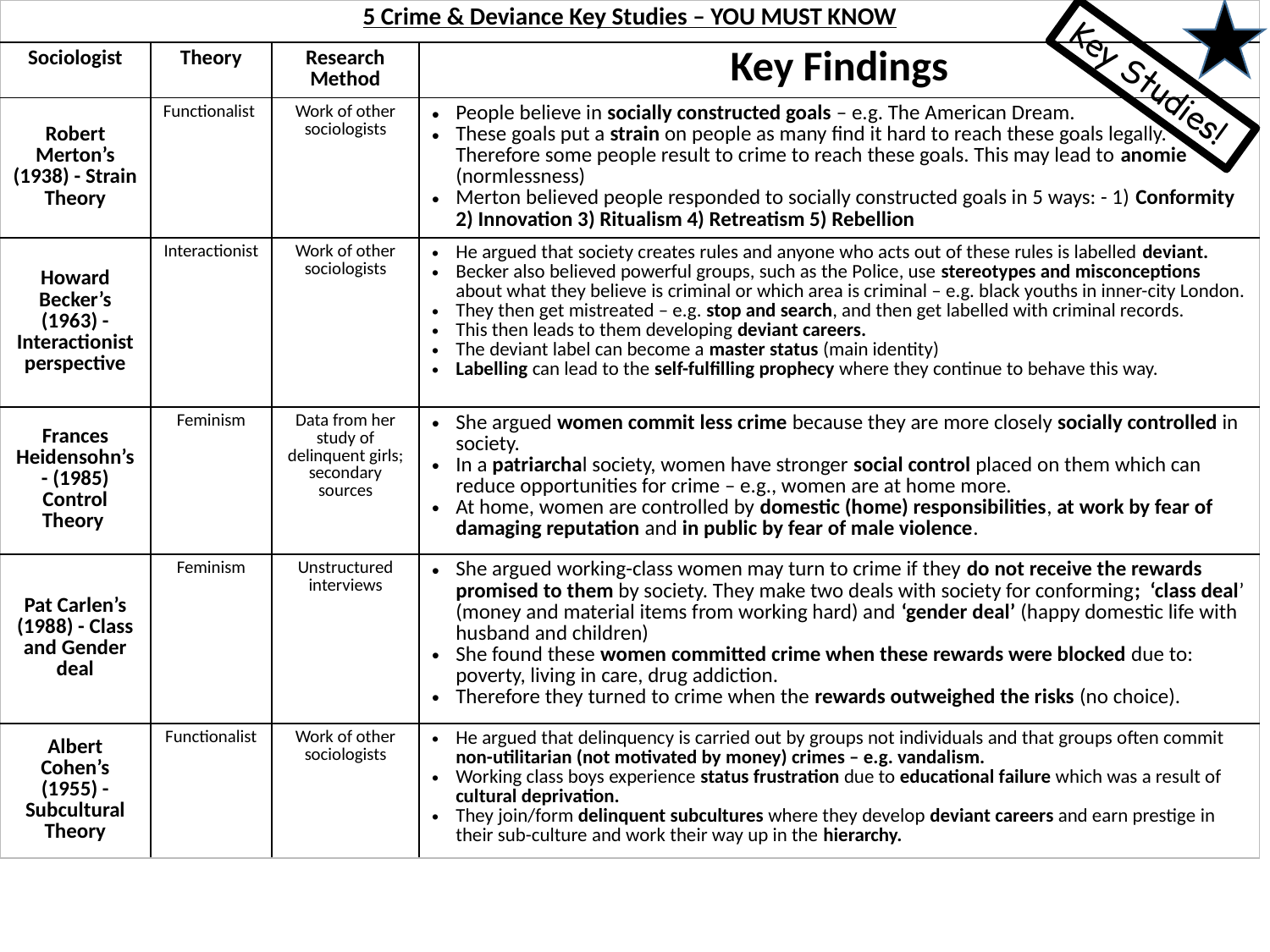

| 5 Crime & Deviance Key Studies – YOU MUST KNOW |  |  |  |
| --- | --- | --- | --- |
| Sociologist | Theory | Research Method | Key Findings |
| Robert Merton’s (1938) - Strain Theory | Functionalist | Work of other sociologists | People believe in socially constructed goals – e.g. The American Dream. These goals put a strain on people as many find it hard to reach these goals legally. Therefore some people result to crime to reach these goals. This may lead to anomie (normlessness) Merton believed people responded to socially constructed goals in 5 ways: - 1) Conformity 2) Innovation 3) Ritualism 4) Retreatism 5) Rebellion |
| Howard Becker’s (1963) -Interactionist perspective | Interactionist | Work of other sociologists | He argued that society creates rules and anyone who acts out of these rules is labelled deviant. Becker also believed powerful groups, such as the Police, use stereotypes and misconceptions about what they believe is criminal or which area is criminal – e.g. black youths in inner-city London. They then get mistreated – e.g. stop and search, and then get labelled with criminal records. This then leads to them developing deviant careers. The deviant label can become a master status (main identity) Labelling can lead to the self-fulfilling prophecy where they continue to behave this way. |
| Frances Heidensohn’s - (1985) Control Theory | Feminism | Data from her study of delinquent girls; secondary sources | She argued women commit less crime because they are more closely socially controlled in society. In a patriarchal society, women have stronger social control placed on them which can reduce opportunities for crime – e.g., women are at home more. At home, women are controlled by domestic (home) responsibilities, at work by fear of damaging reputation and in public by fear of male violence. |
| Pat Carlen’s (1988) - Class and Gender deal | Feminism | Unstructured interviews | She argued working-class women may turn to crime if they do not receive the rewards promised to them by society. They make two deals with society for conforming; ‘class deal’ (money and material items from working hard) and ‘gender deal’ (happy domestic life with husband and children) She found these women committed crime when these rewards were blocked due to: poverty, living in care, drug addiction. Therefore they turned to crime when the rewards outweighed the risks (no choice). |
| Albert Cohen’s (1955) -Subcultural Theory | Functionalist | Work of other sociologists | He argued that delinquency is carried out by groups not individuals and that groups often commit non-utilitarian (not motivated by money) crimes – e.g. vandalism. Working class boys experience status frustration due to educational failure which was a result of cultural deprivation. They join/form delinquent subcultures where they develop deviant careers and earn prestige in their sub-culture and work their way up in the hierarchy. |

Key Studies!